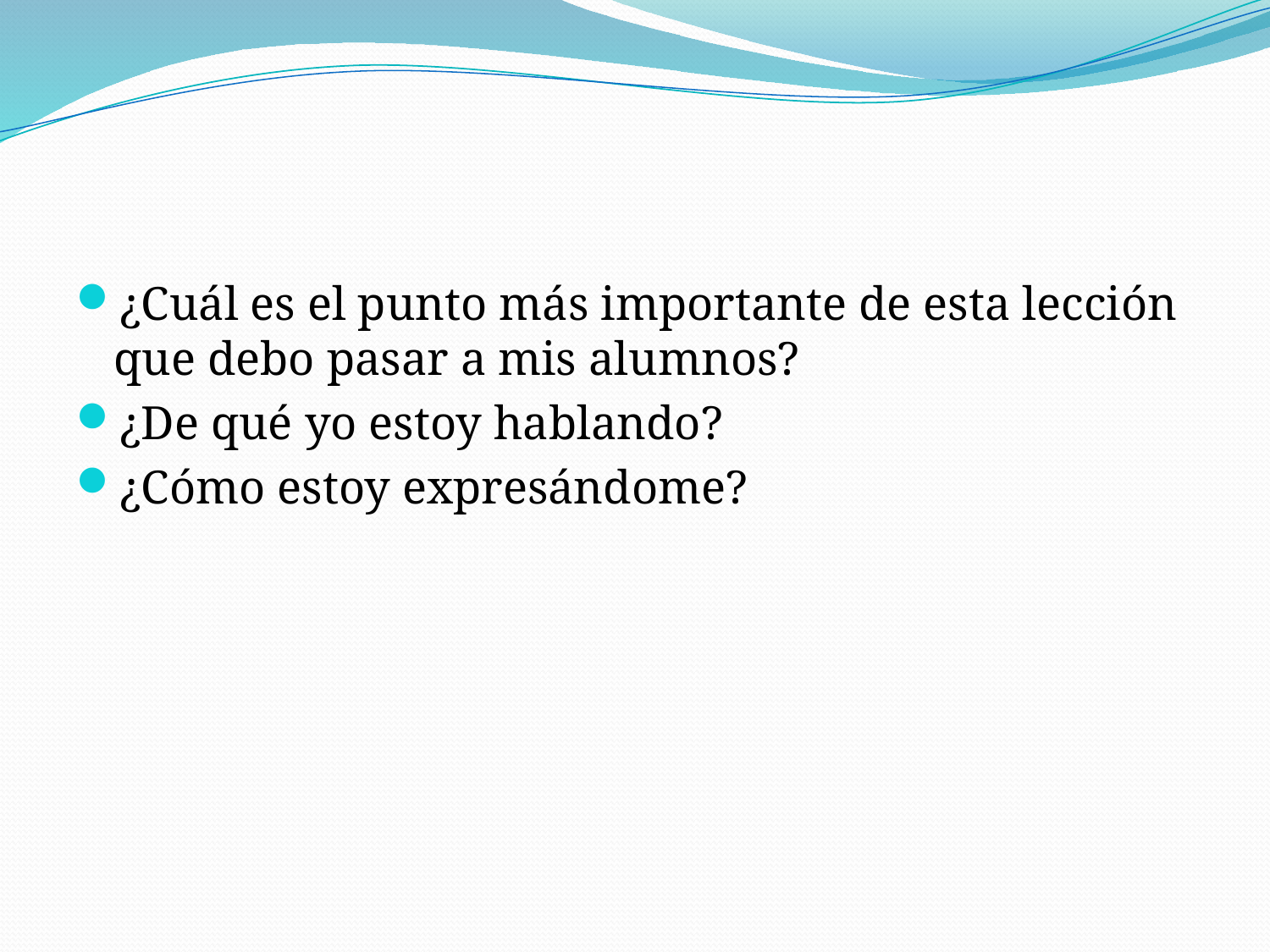

#
¿Cuál es el punto más importante de esta lección que debo pasar a mis alumnos?
¿De qué yo estoy hablando?
¿Cómo estoy expresándome?